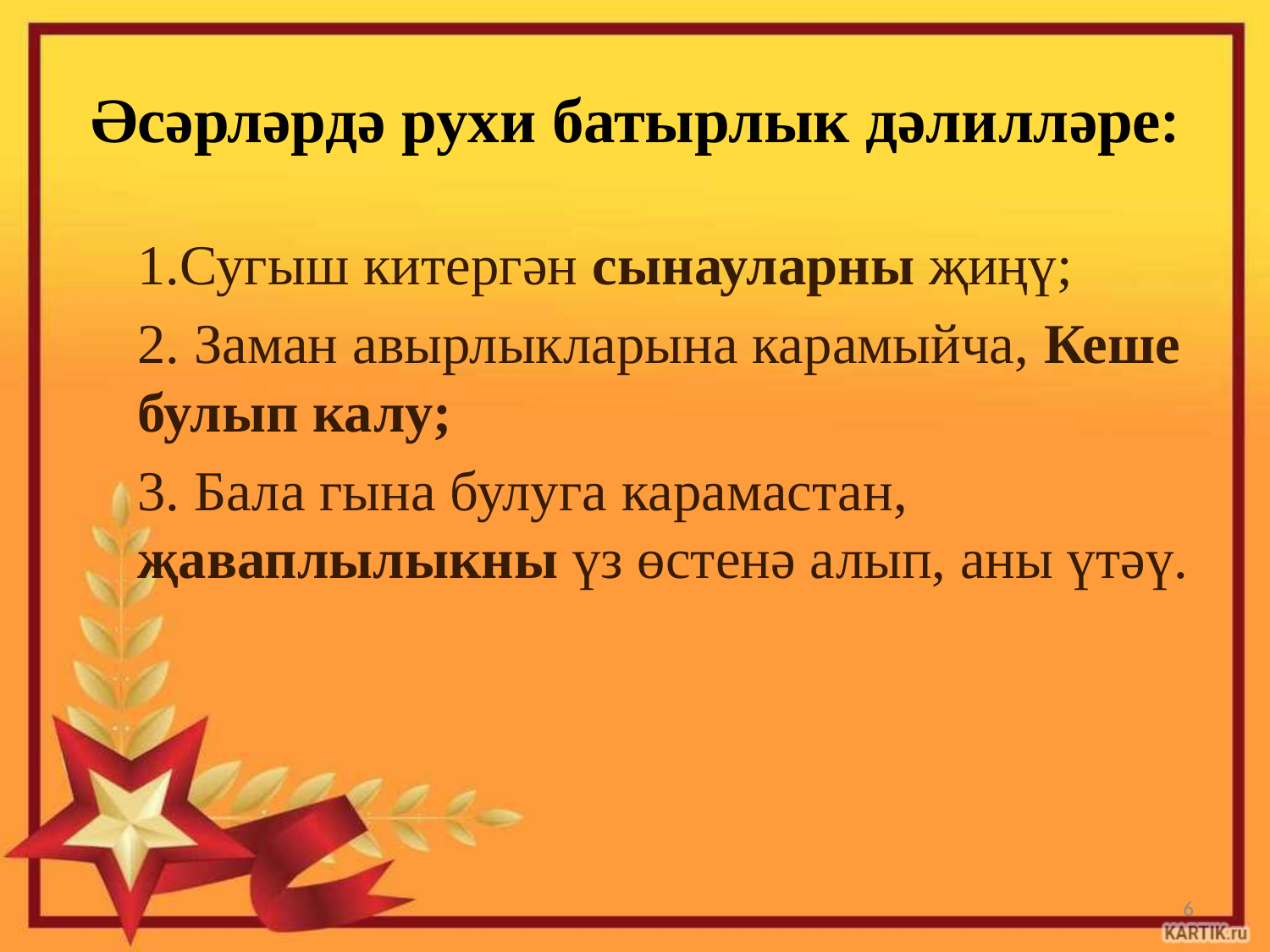

# Әсәрләрдә рухи батырлык дәлилләре:
1.Сугыш китергән сынауларны җиңү;
2. Заман авырлыкларына карамыйча, Кеше булып калу;
3. Бала гына булуга карамастан, җаваплылыкны үз өстенә алып, аны үтәү.

6